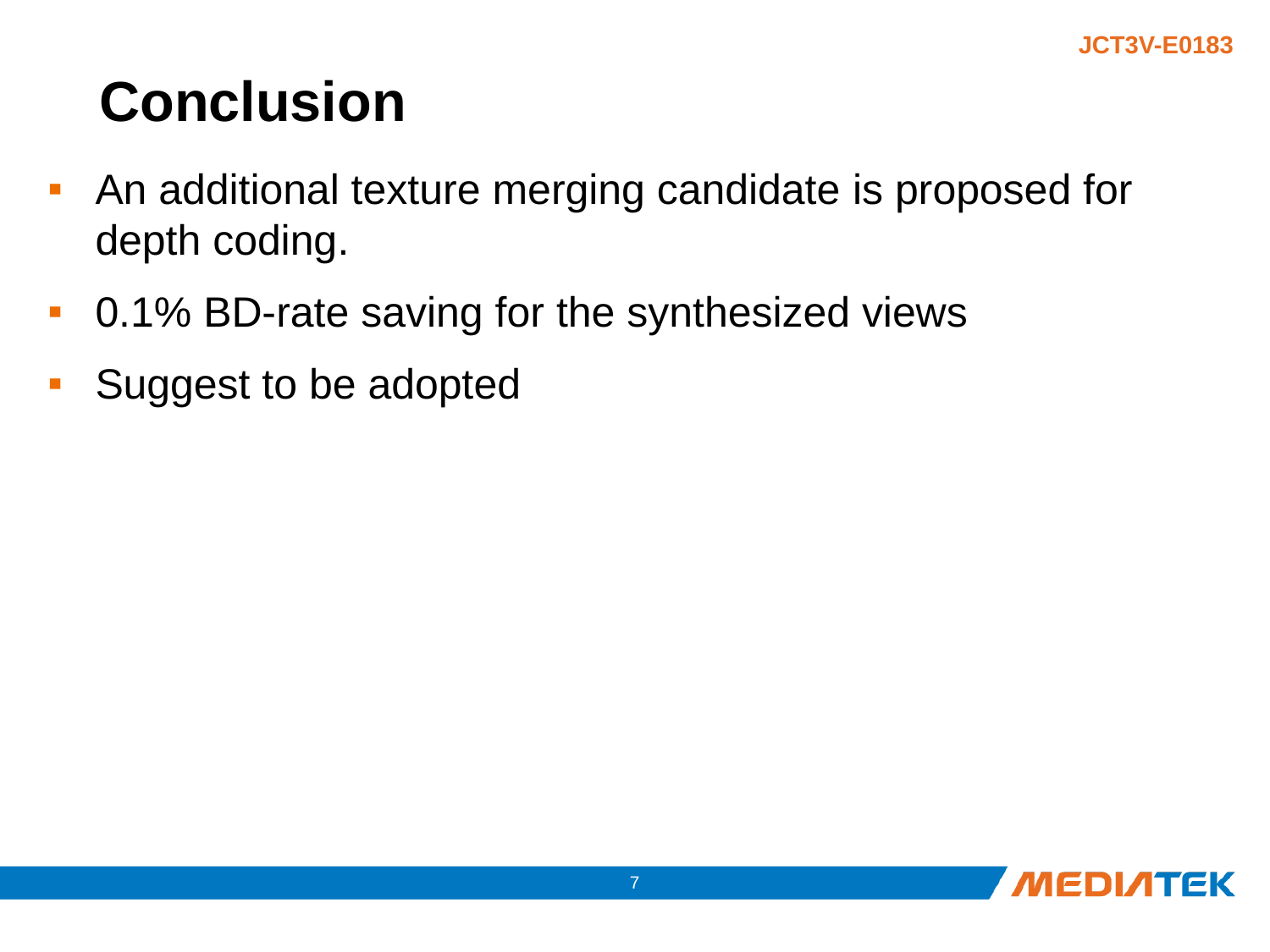

# Conclusion
An additional texture merging candidate is proposed for depth coding.
0.1% BD-rate saving for the synthesized views
Suggest to be adopted

7